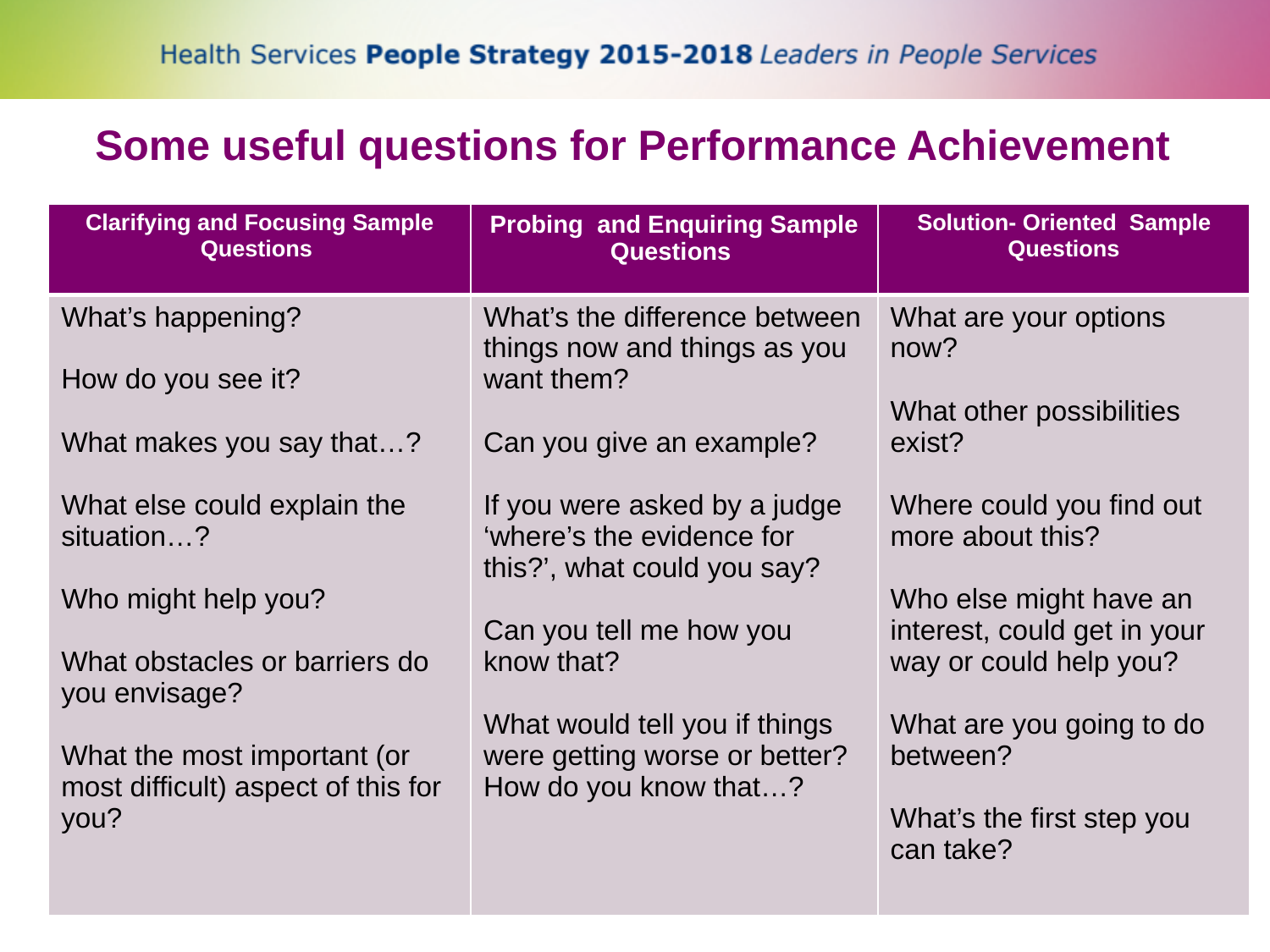

Some useful questions for Performance Achievement
| Clarifying and Focusing Sample Questions | Probing and Enquiring Sample Questions | Solution- Oriented Sample Questions |
| --- | --- | --- |
| What’s happening? How do you see it? What makes you say that…? What else could explain the situation…? Who might help you? What obstacles or barriers do you envisage? What the most important (or most difficult) aspect of this for you? | What’s the difference between things now and things as you want them? Can you give an example? If you were asked by a judge ‘where’s the evidence for this?’, what could you say? Can you tell me how you know that? What would tell you if things were getting worse or better? How do you know that…? | What are your options now? What other possibilities exist? Where could you find out more about this? Who else might have an interest, could get in your way or could help you? What are you going to do between? What’s the first step you can take? |